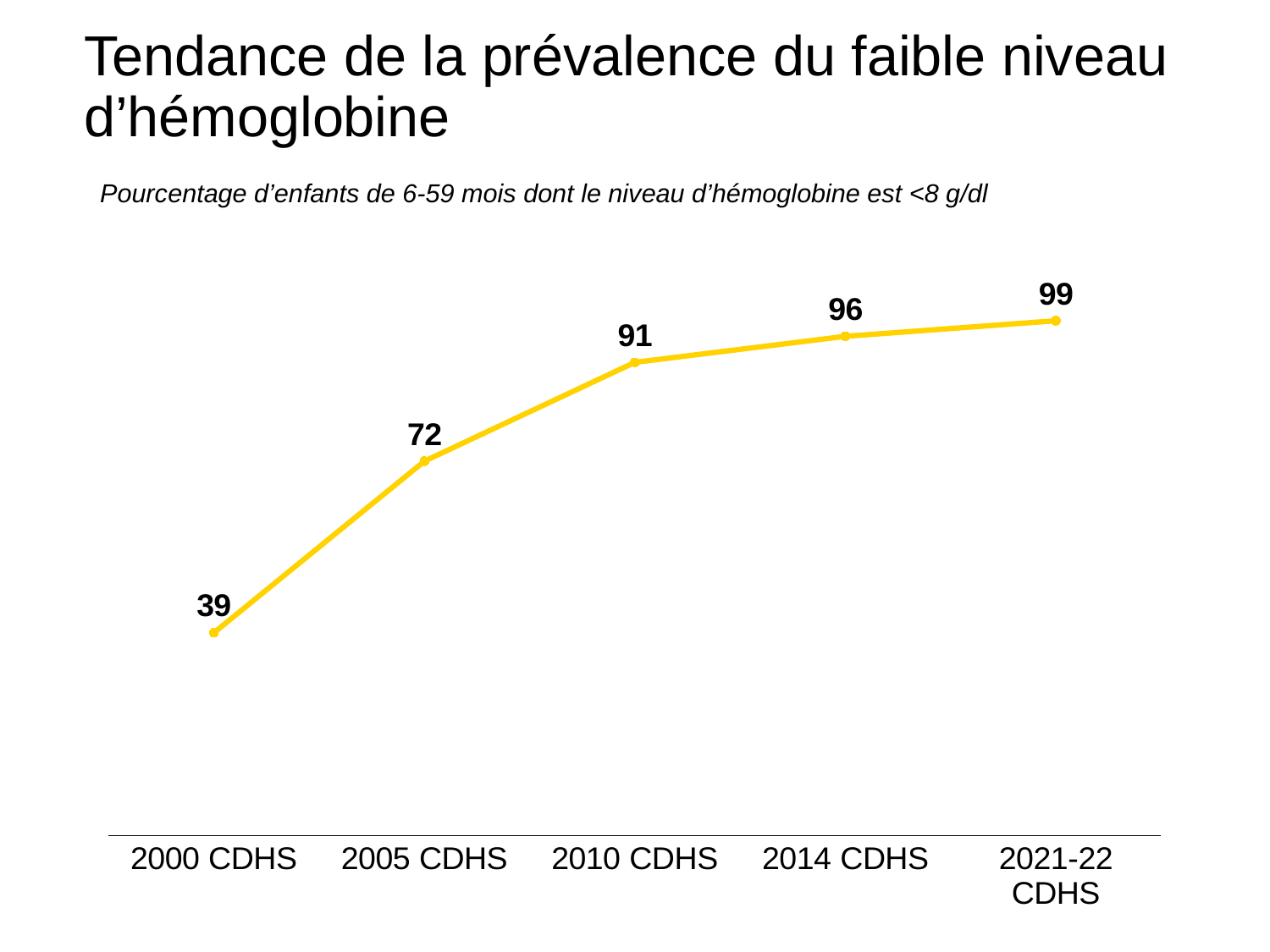

# Tendance de la prévalence du faible niveau d’hémoglobine
Pourcentage d’enfants de 6-59 mois dont le niveau d’hémoglobine est <8 g/dl

### Chart

| Category | Any ANC from a skilled provider |
|---|---|
| 2000 CDHS | 39.0 |
| 2005 CDHS | 72.0 |
| 2010 CDHS | 91.0 |
| 2014 CDHS | 96.0 |
| 2021-22 CDHS | 99.0 |